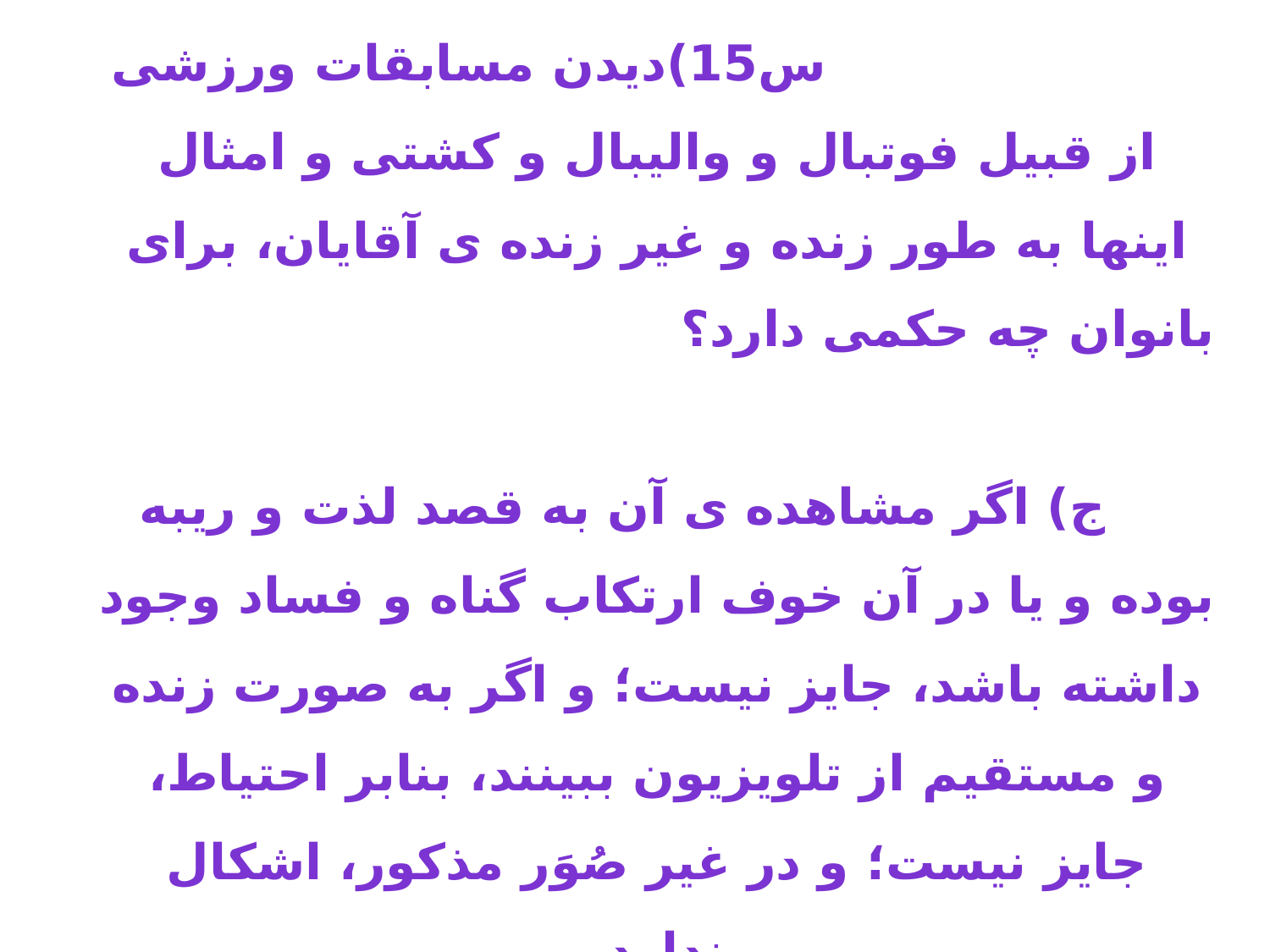

# 8)دیدن مسابقات ورزشی آقایان توسط بانوان                                                                                         س15)دیدن مسابقات ورزشی از قبیل فوتبال و والیبال و کشتی و امثال اینها به طور زنده و غیر زنده ی آقایان، برای بانوان چه حکمی دارد؟                                                                                                         ج) اگر مشاهده ی آن به قصد لذت و ریبه بوده و یا در آن خوف ارتکاب گناه و فساد وجود داشته باشد، جایز نیست؛ و اگر به صورت زنده و مستقیم از تلویزیون ببینند، بنابر احتیاط، جایز نیست؛ و در غیر صُوَر مذکور، اشکال ندارد.